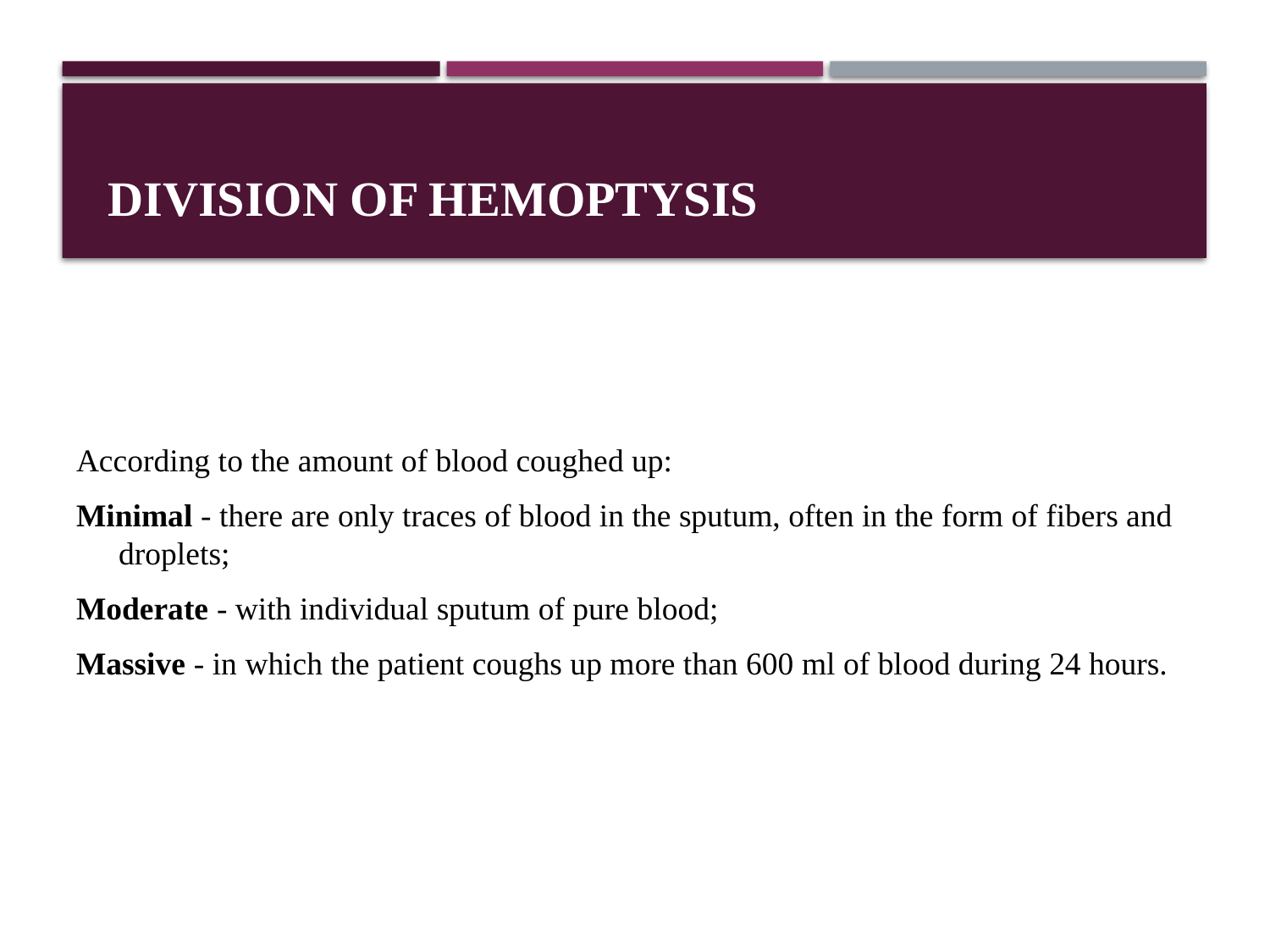

# Division of hemoptysis
According to the amount of blood coughed up:
Minimal - there are only traces of blood in the sputum, often in the form of fibers and droplets;
Moderate - with individual sputum of pure blood;
Massive - in which the patient coughs up more than 600 ml of blood during 24 hours.